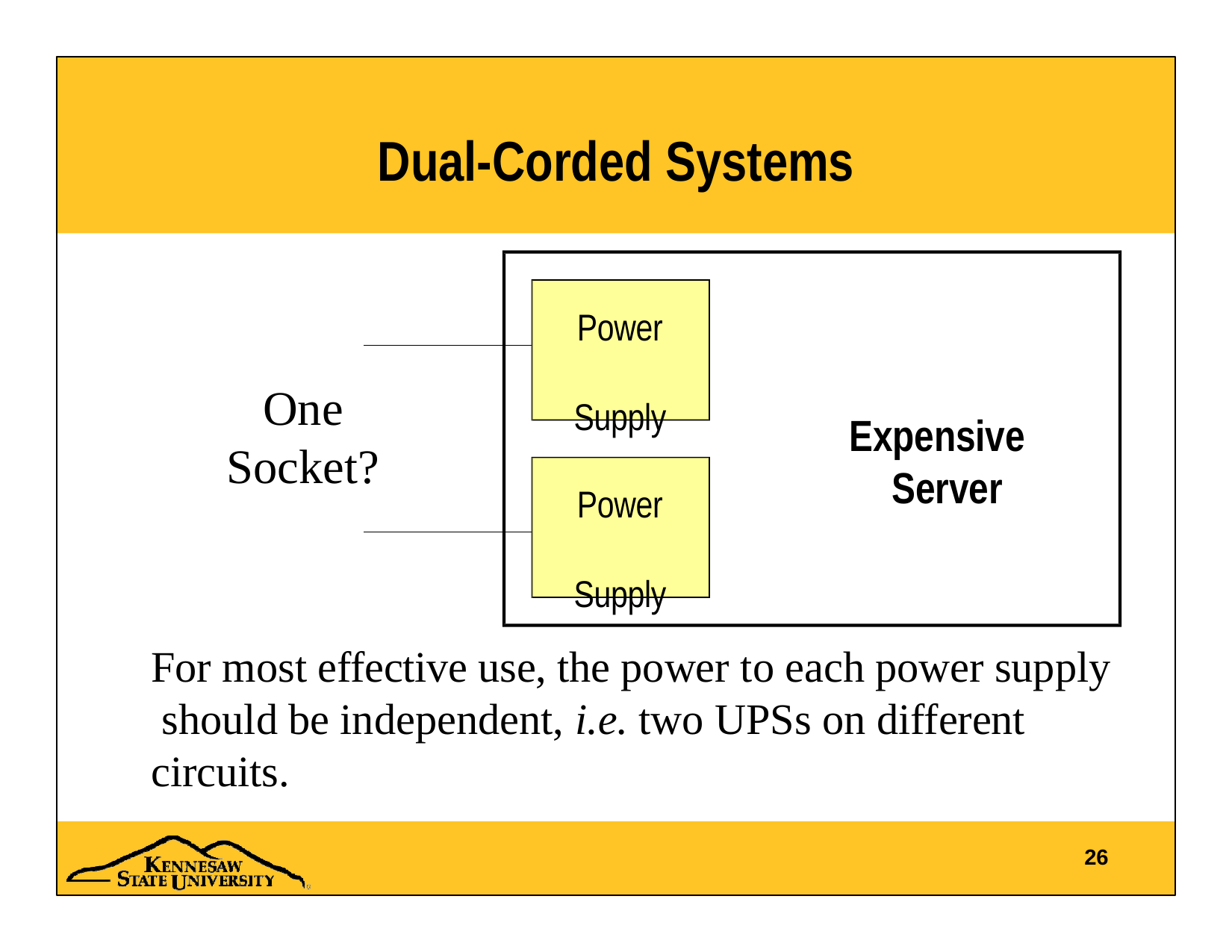

# Dual-Corded Systems

Power  Supply

One
Expensive  Server
Socket?

Power  Supply

For most effective use, the power to each power supply  should be independent, i.e. two UPSs on different  circuits.

26